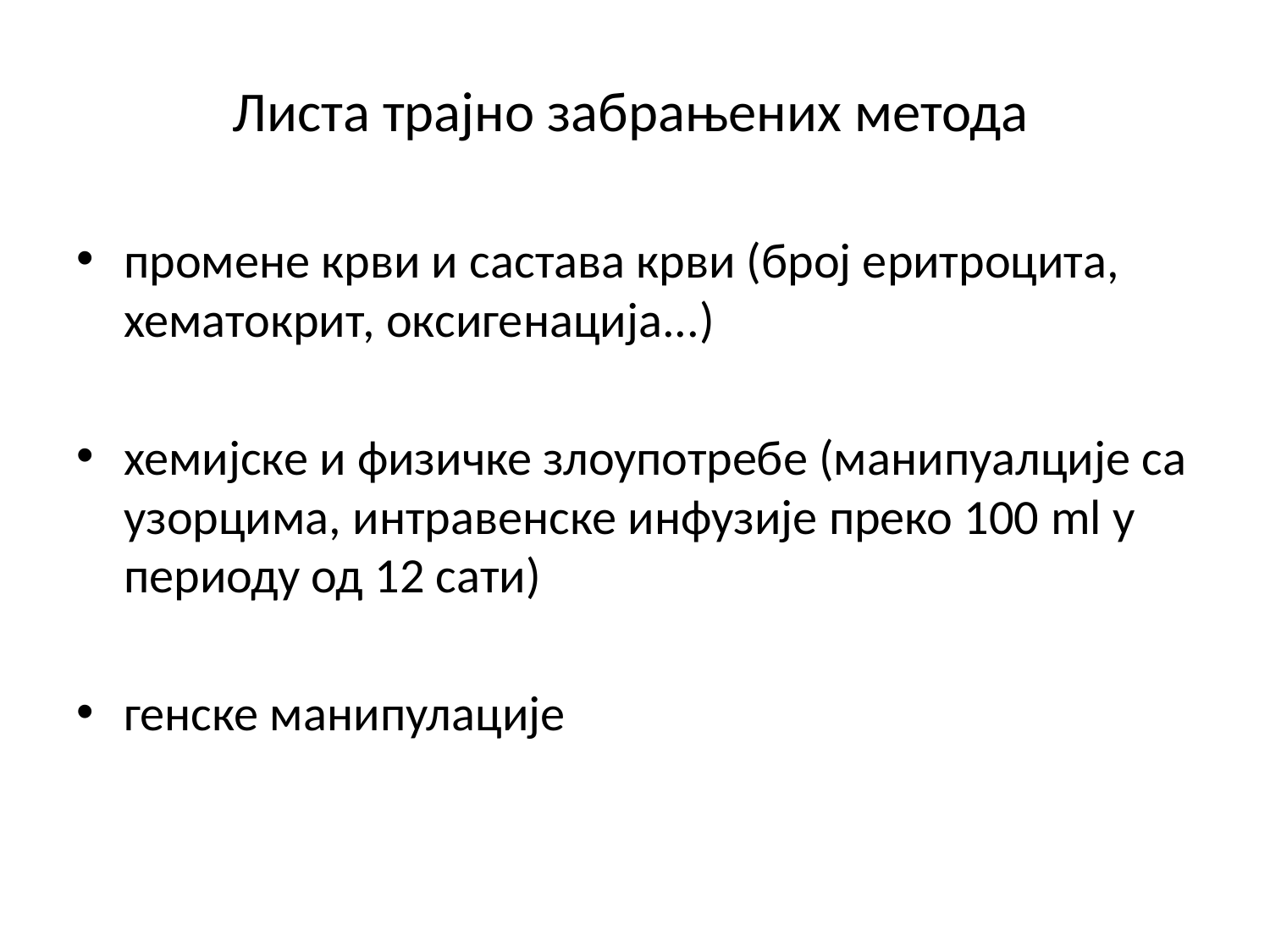

# Листа трајно забрањених метода
промене крви и састава крви (број еритроцита, хематокрит, оксигенација...)

хемијске и физичке злоупотребе (манипуалције са узорцима, интравенске инфузије преко 100 ml у периоду од 12 сати)

генске манипулације